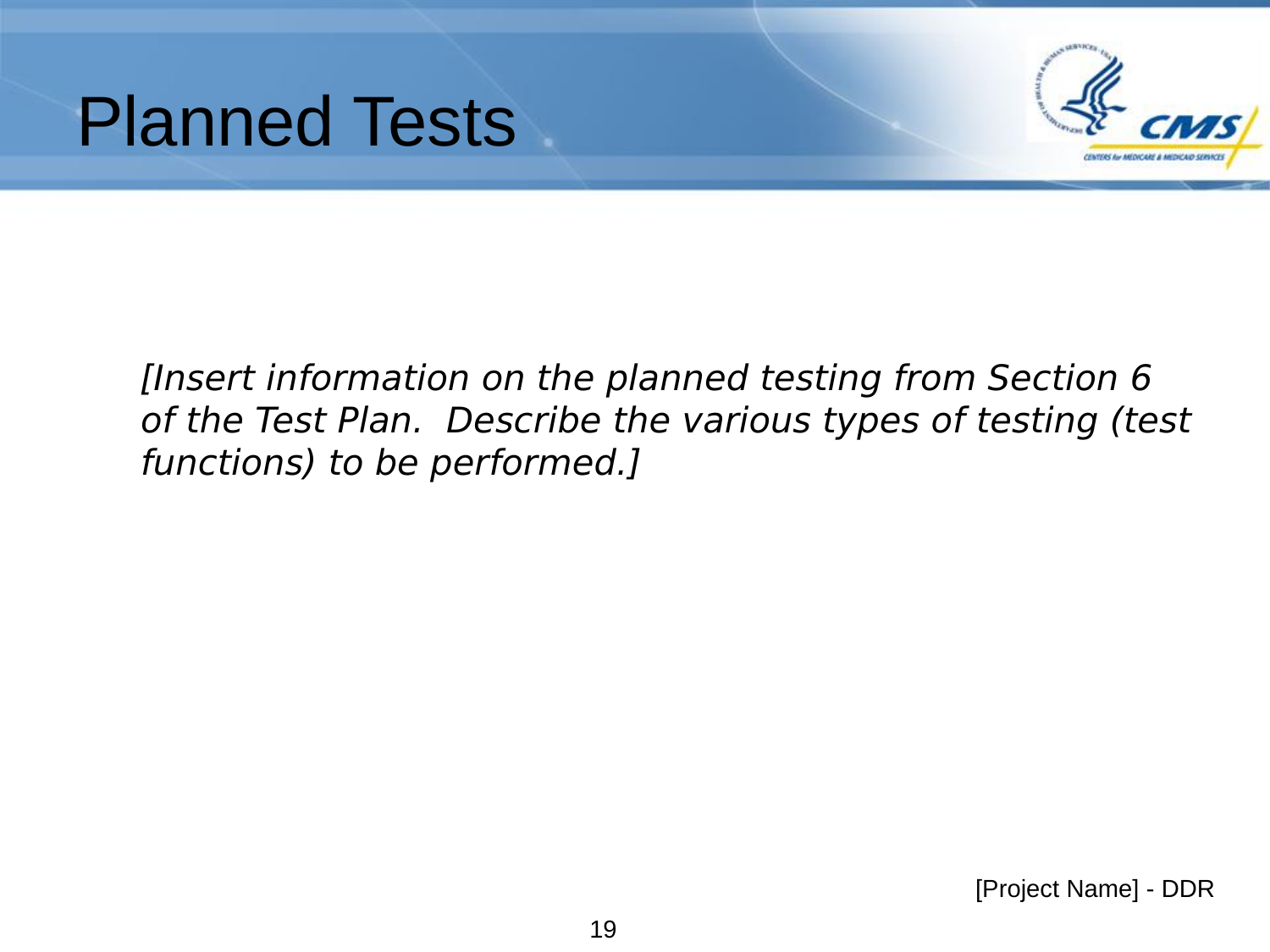

# Planned Tests
[Insert information on the planned testing from Section 6 of the Test Plan.  Describe the various types of testing (test functions) to be performed.]

[Project Name] - DDR
19